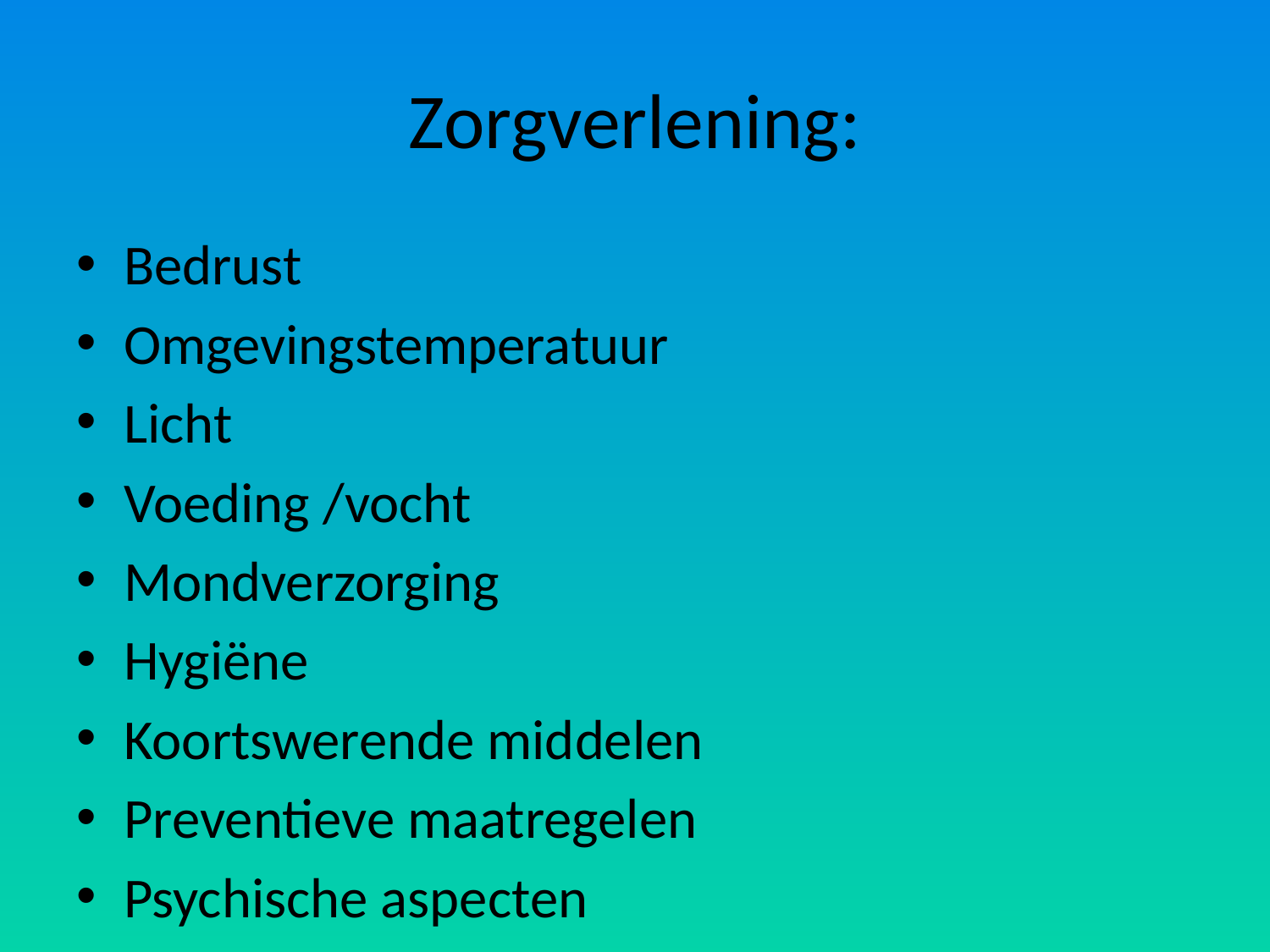

# Zorgverlening:
Bedrust
Omgevingstemperatuur
Licht
Voeding /vocht
Mondverzorging
Hygiëne
Koortswerende middelen
Preventieve maatregelen
Psychische aspecten